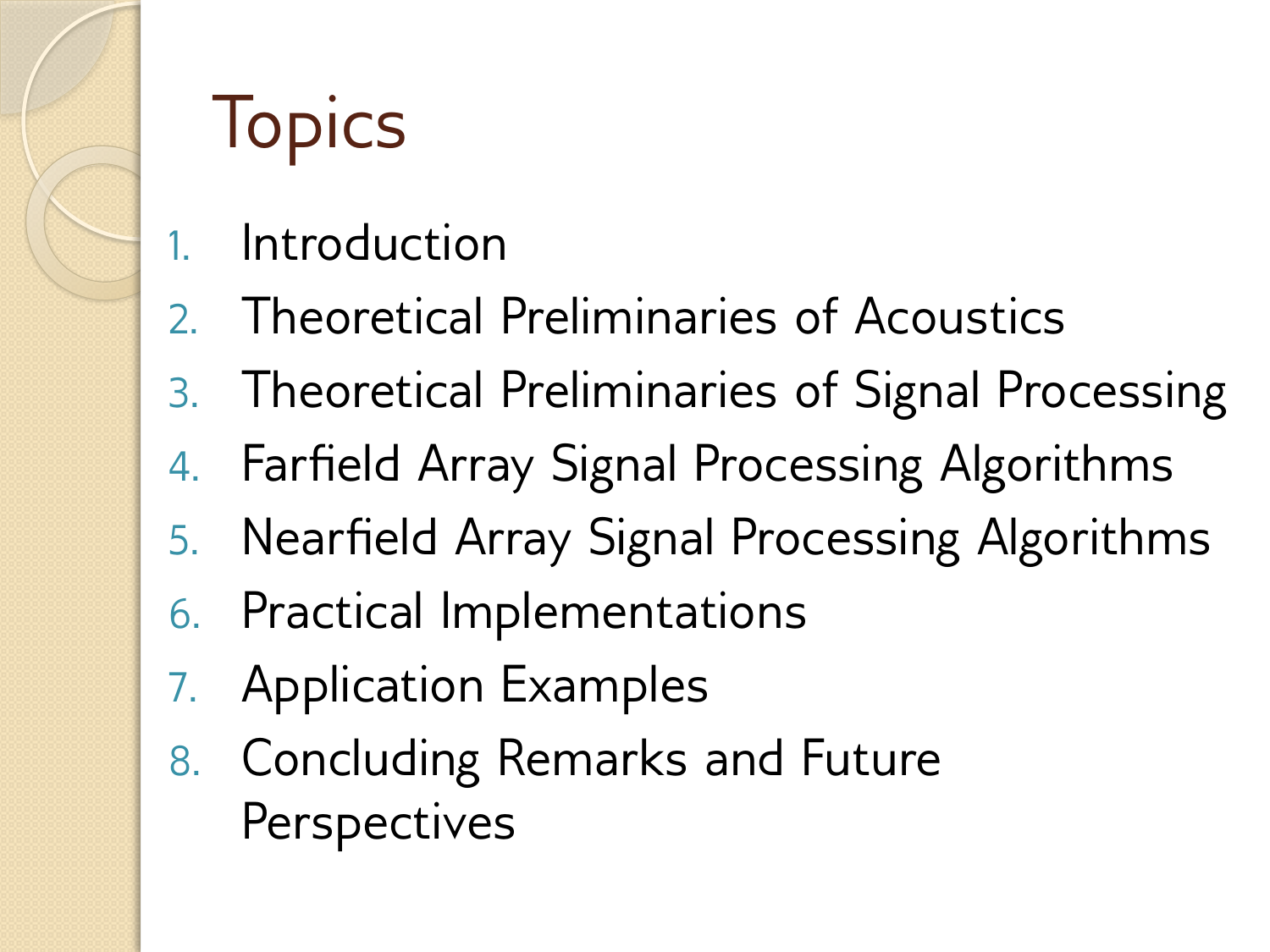

# Topics
Introduction
Theoretical Preliminaries of Acoustics
Theoretical Preliminaries of Signal Processing
Farfield Array Signal Processing Algorithms
Nearfield Array Signal Processing Algorithms
Practical Implementations
Application Examples
Concluding Remarks and Future Perspectives